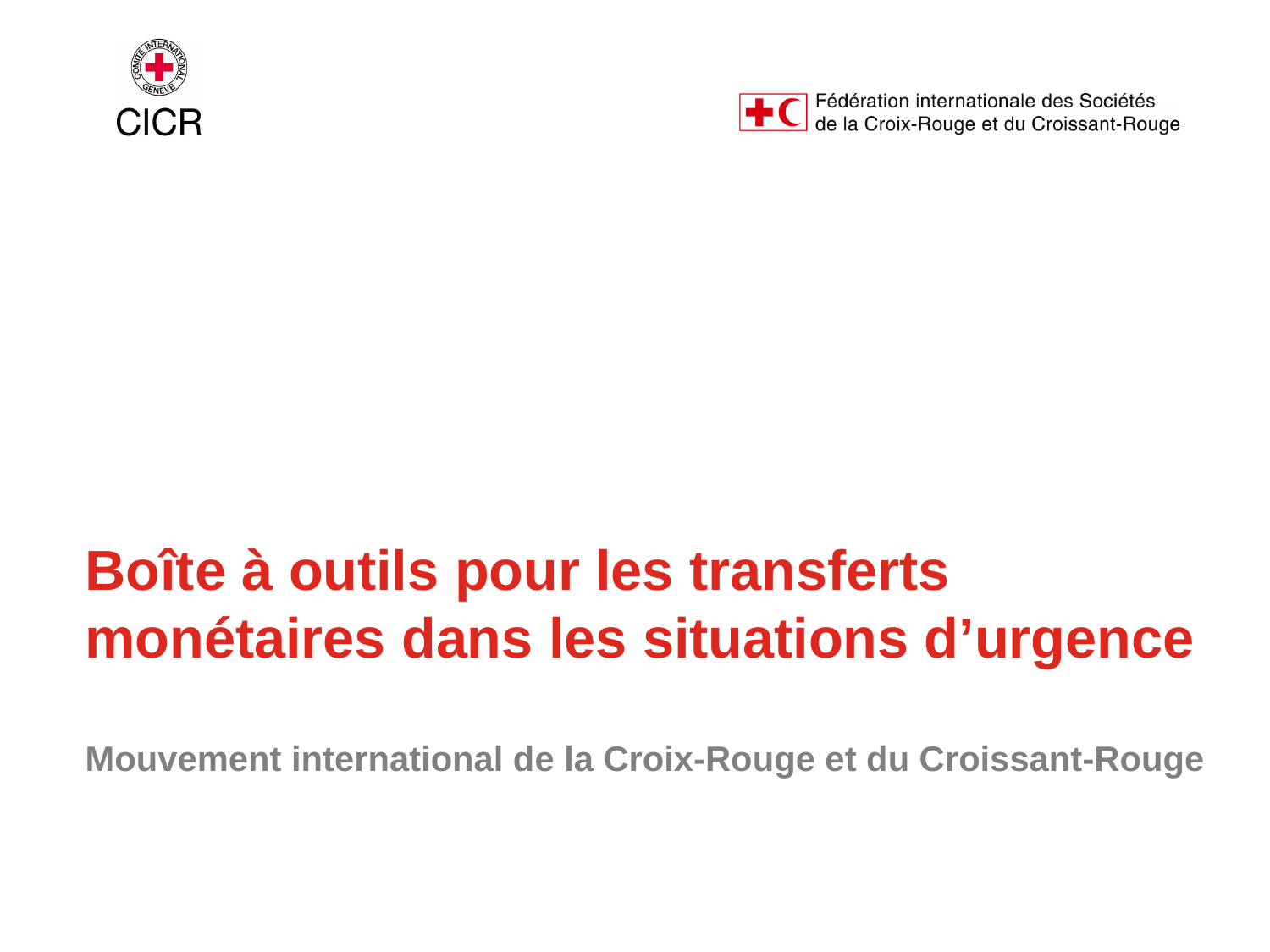

# Boîte à outils pour les transferts monétaires dans les situations d’urgence Mouvement international de la Croix-Rouge et du Croissant-Rouge